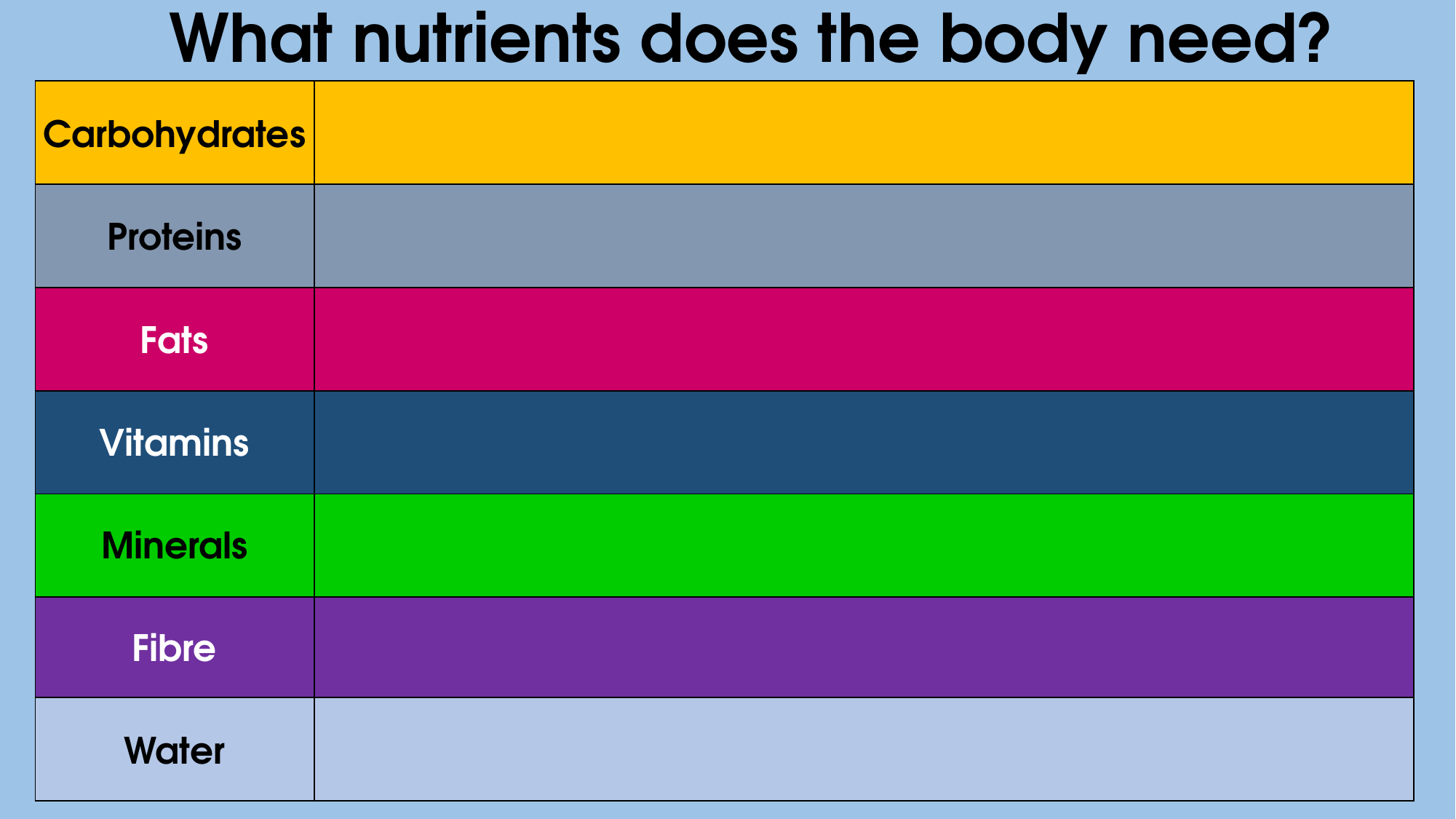

What nutrients does the body need?
|  |  |
| --- | --- |
|  |  |
|  |  |
|  |  |
|  |  |
|  |  |
|  |  |
Carbohydrates
Proteins
Fats
Vitamins
Minerals
Fibre
Water